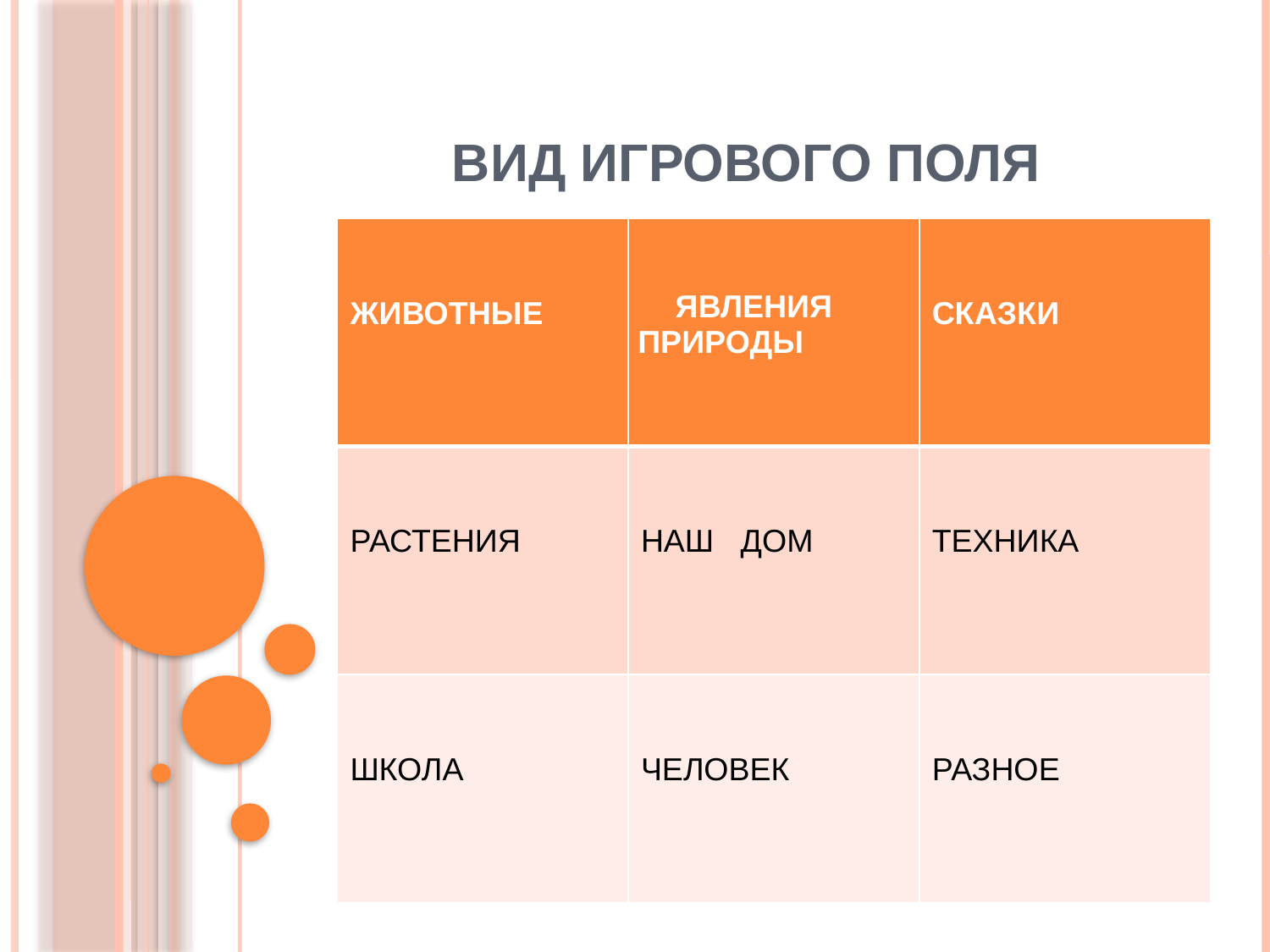

# Вид игрового поля
| ЖИВОТНЫЕ | ЯВЛЕНИЯ ПРИРОДЫ | СКАЗКИ |
| --- | --- | --- |
| РАСТЕНИЯ | НАШ ДОМ | ТЕХНИКА |
| ШКОЛА | ЧЕЛОВЕК | РАЗНОЕ |